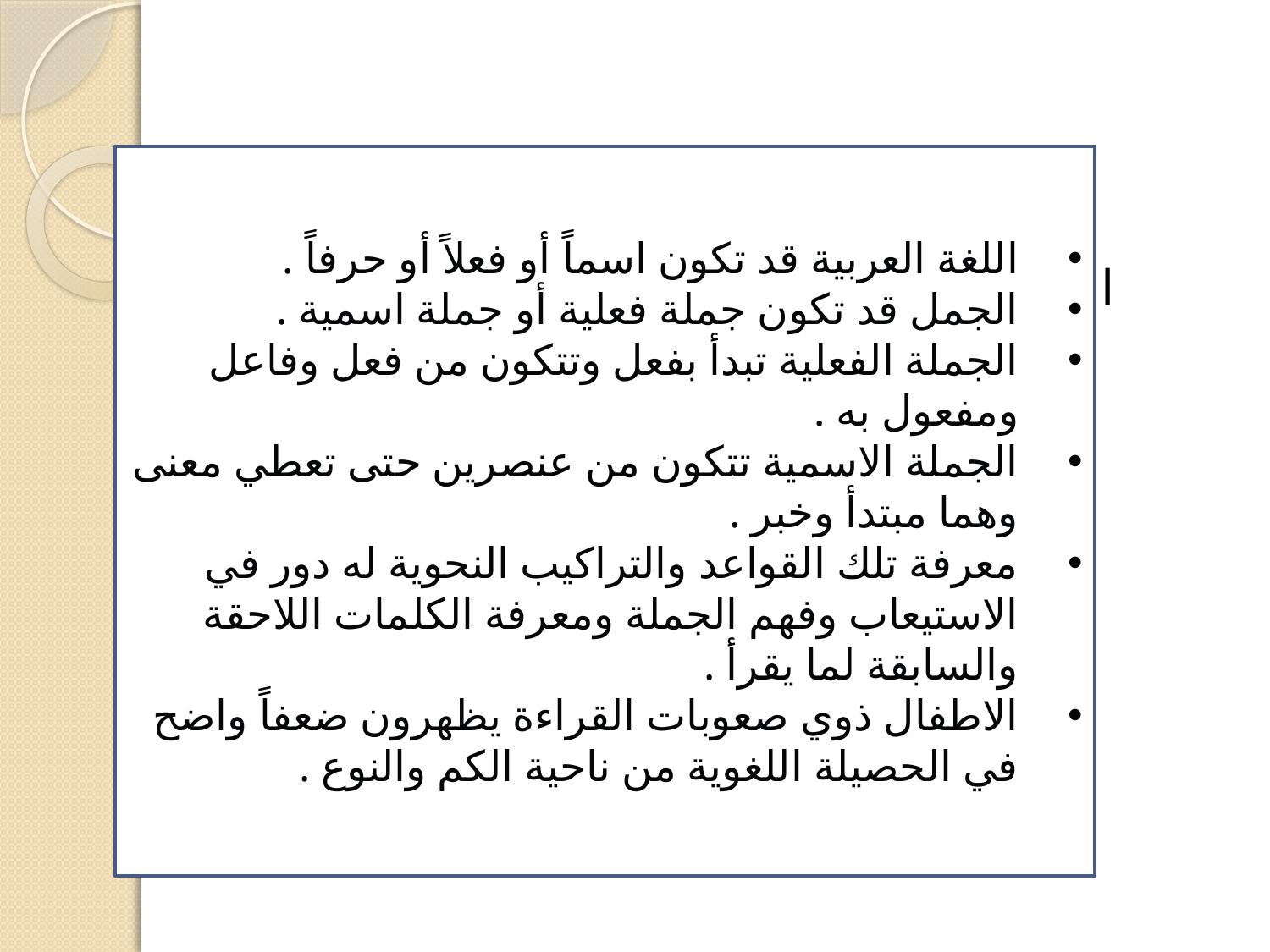

اللغة العربية قد تكون اسماً أو فعلاً أو حرفاً .
الجمل قد تكون جملة فعلية أو جملة اسمية .
الجملة الفعلية تبدأ بفعل وتتكون من فعل وفاعل ومفعول به .
الجملة الاسمية تتكون من عنصرين حتى تعطي معنى وهما مبتدأ وخبر .
معرفة تلك القواعد والتراكيب النحوية له دور في الاستيعاب وفهم الجملة ومعرفة الكلمات اللاحقة والسابقة لما يقرأ .
الاطفال ذوي صعوبات القراءة يظهرون ضعفاً واضح في الحصيلة اللغوية من ناحية الكم والنوع .
الجملة وترتيب الكلمات في اللغة العربية